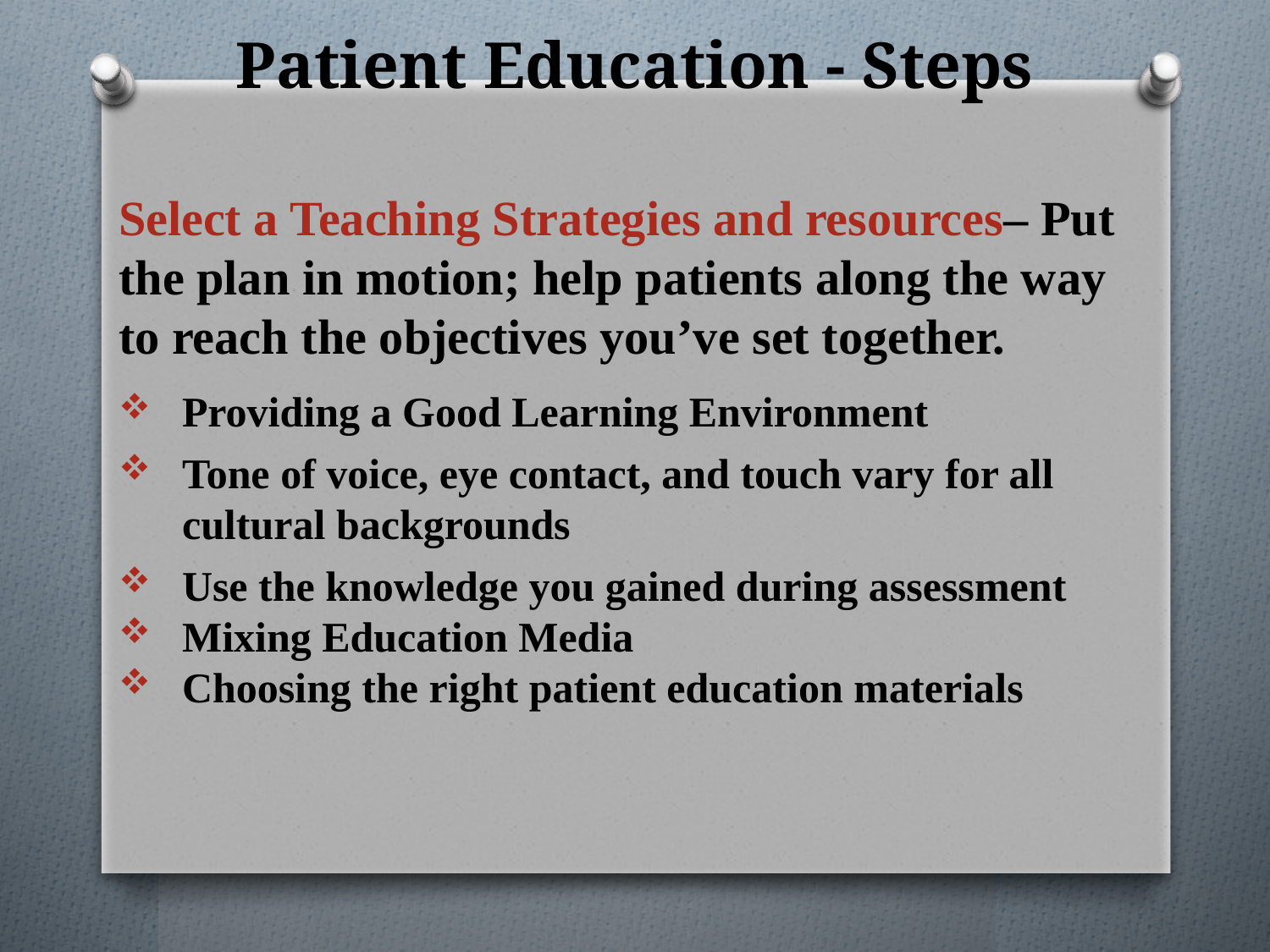

# Patient Education - Steps
Select a Teaching Strategies and resources– Put the plan in motion; help patients along the way to reach the objectives you’ve set together.
Providing a Good Learning Environment
Tone of voice, eye contact, and touch vary for all cultural backgrounds
Use the knowledge you gained during assessment
Mixing Education Media
Choosing the right patient education materials